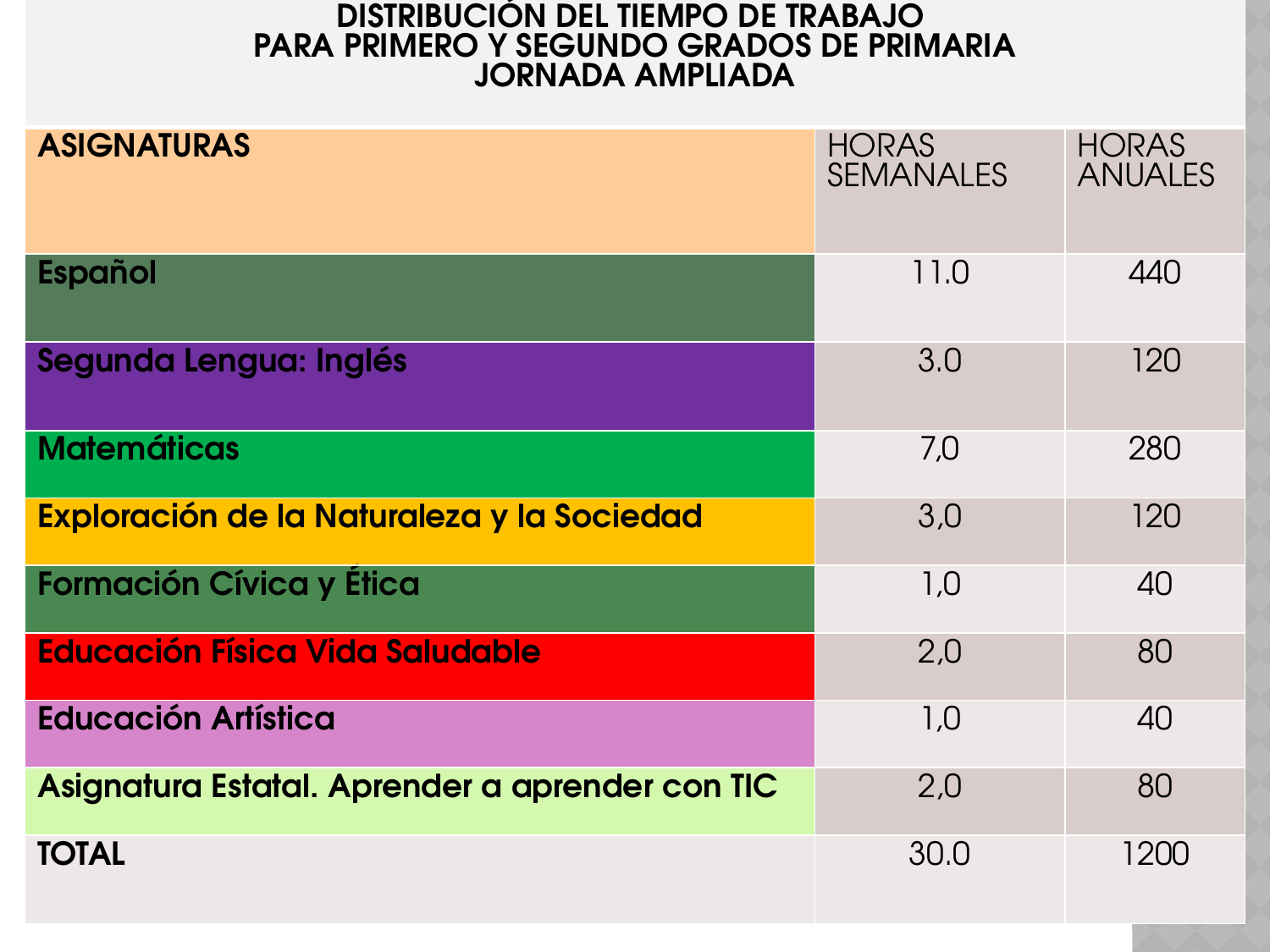

| DISTRIBUCIÓN DEL TIEMPO DE TRABAJO PARA PRIMERO Y SEGUNDO GRADOS DE PRIMARIA JORNADA AMPLIADA |  |  |
| --- | --- | --- |
| ASIGNATURAS | HORAS SEMANALES | HORAS ANUALES |
| Español | 11.0 | 440 |
| Segunda Lengua: Inglés | 3.0 | 120 |
| Matemáticas | 7,0 | 280 |
| Exploración de la Naturaleza y la Sociedad | 3,0 | 120 |
| Formación Cívica y Ética | 1,0 | 40 |
| Educación Física Vida Saludable | 2,0 | 80 |
| Educación Artística | 1,0 | 40 |
| Asignatura Estatal. Aprender a aprender con TIC | 2,0 | 80 |
| TOTAL | 30.0 | 1200 |